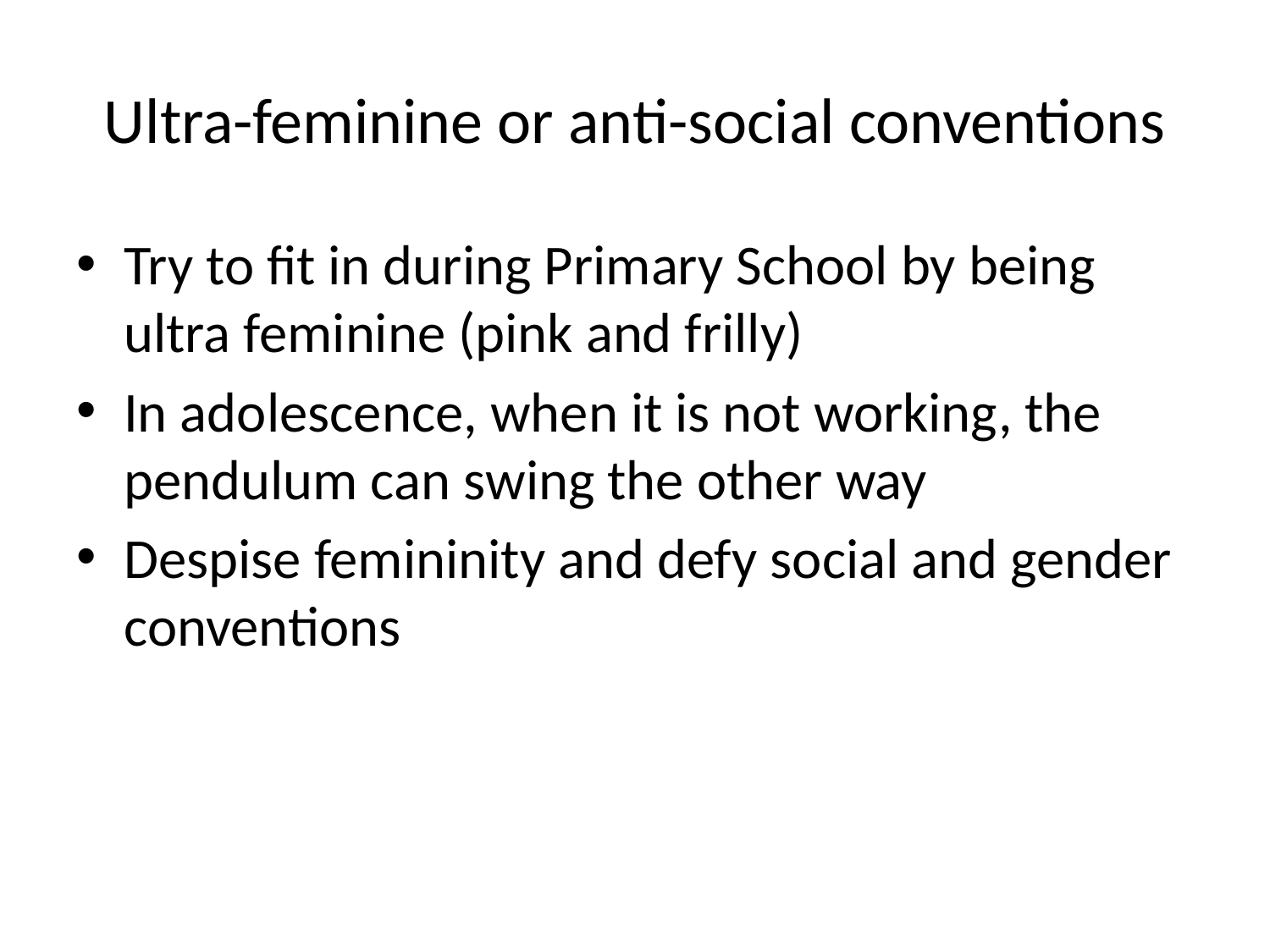

# Ultra-feminine or anti-social conventions
Try to fit in during Primary School by being ultra feminine (pink and frilly)
In adolescence, when it is not working, the pendulum can swing the other way
Despise femininity and defy social and gender conventions